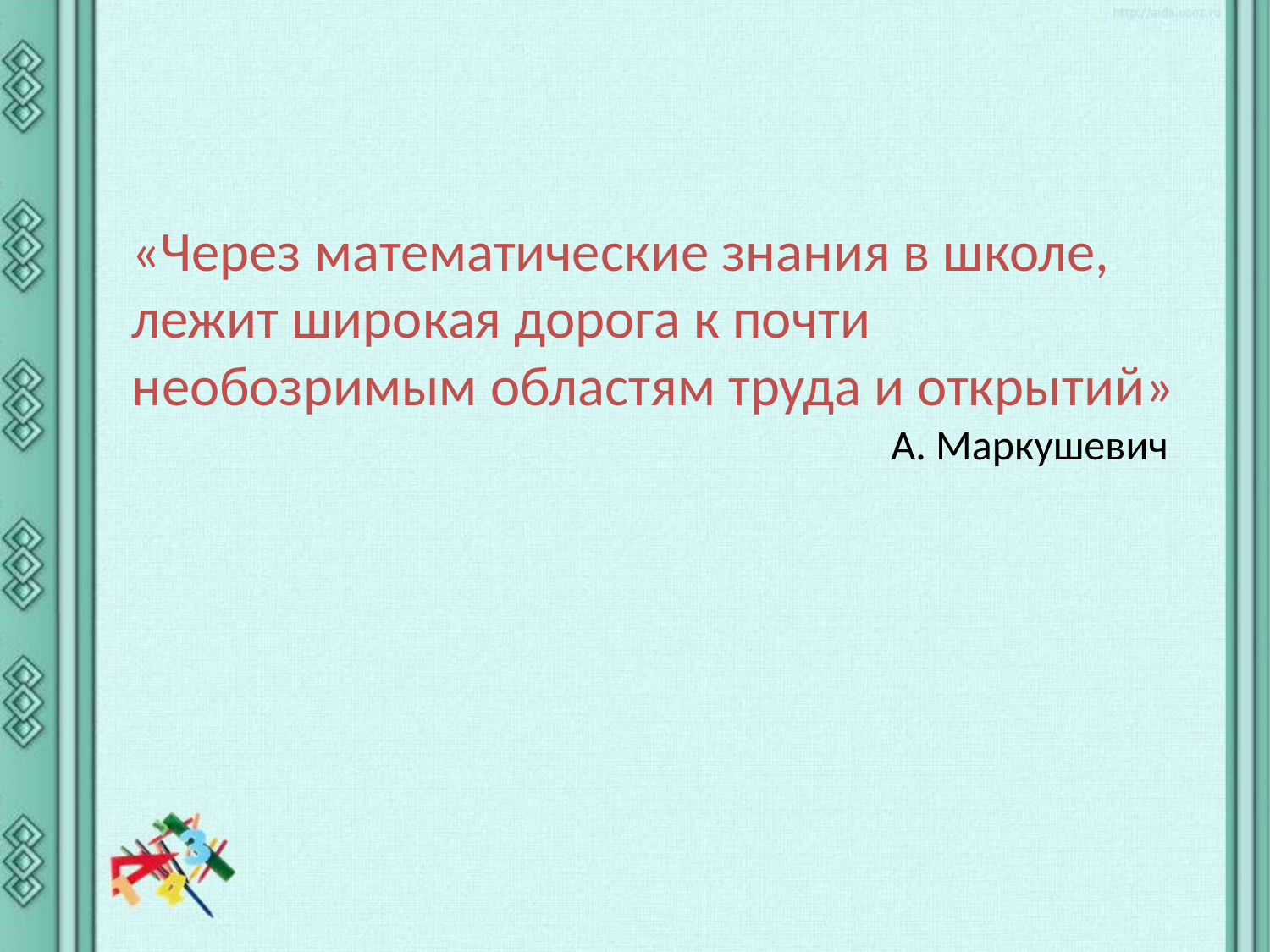

«Через математические знания в школе, лежит широкая дорога к почти необозримым областям труда и открытий»
                                       А. Маркушевич